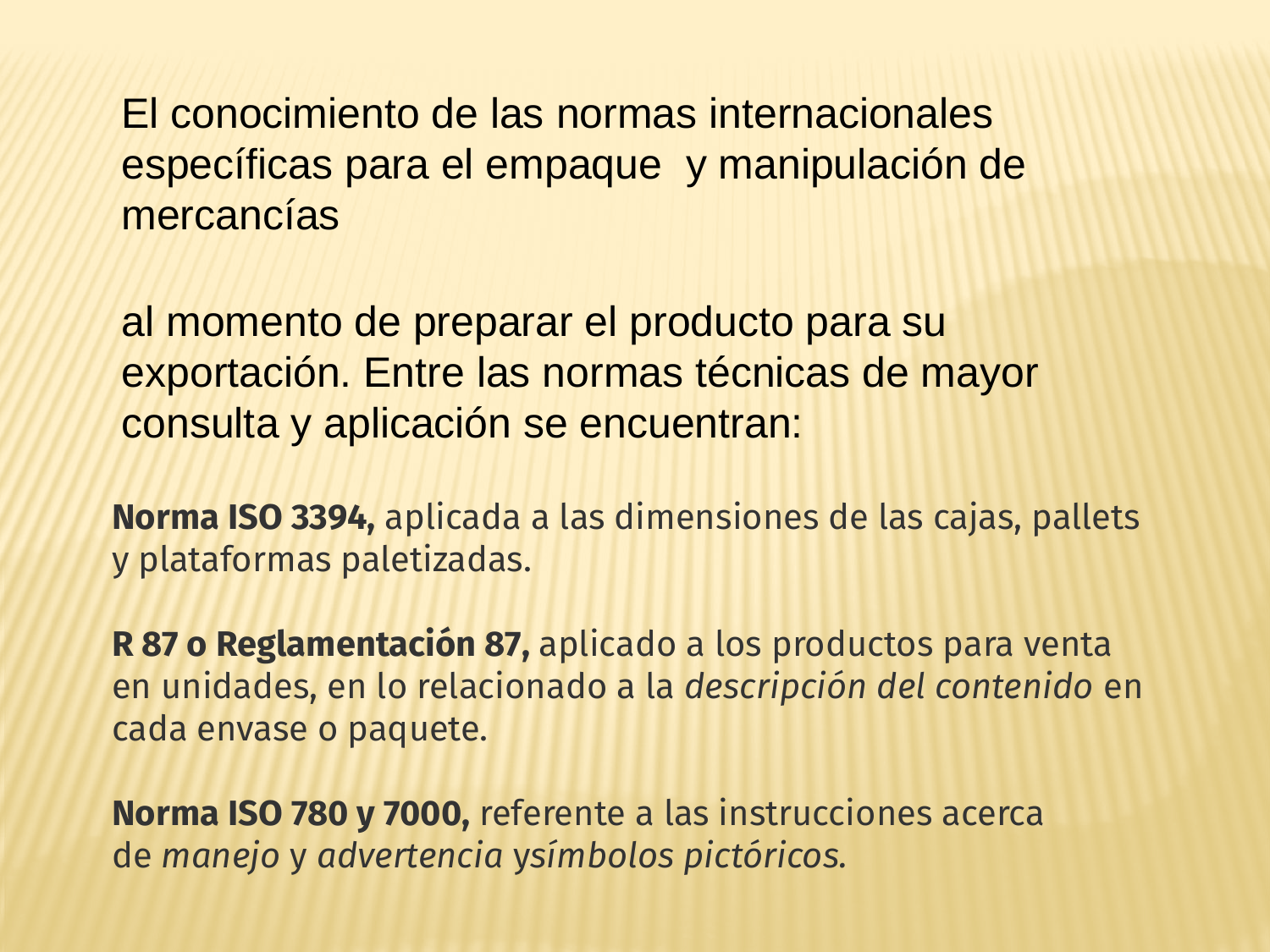

El conocimiento de las normas internacionales específicas para el empaque  y manipulación de mercancías
al momento de preparar el producto para su exportación. Entre las normas técnicas de mayor consulta y aplicación se encuentran:
Norma ISO 3394, aplicada a las dimensiones de las cajas, pallets y plataformas paletizadas.

R 87 o Reglamentación 87, aplicado a los productos para venta en unidades, en lo relacionado a la descripción del contenido en cada envase o paquete.

Norma ISO 780 y 7000, referente a las instrucciones acerca de manejo y advertencia ysímbolos pictóricos.